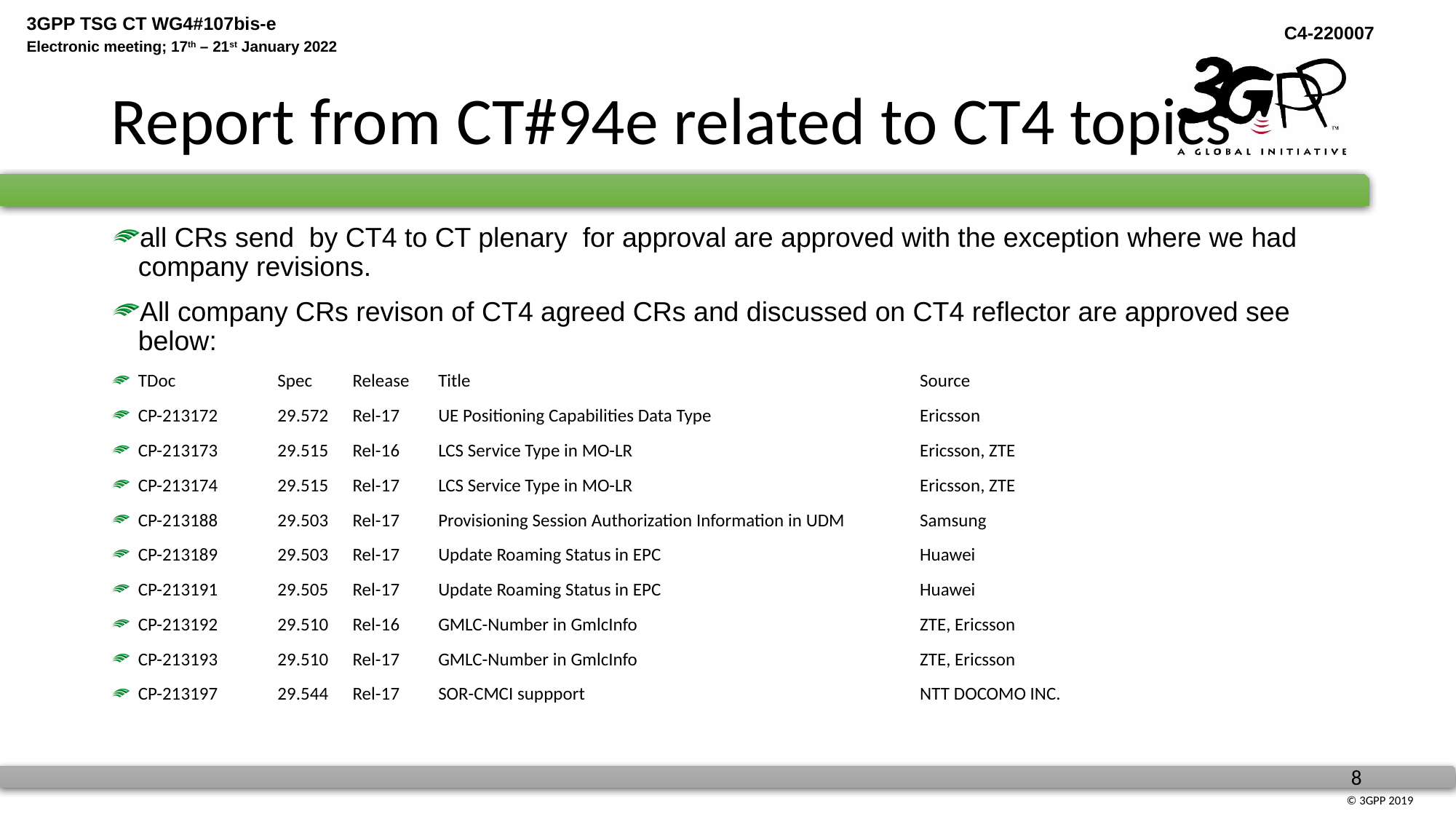

# Report from CT#94e related to CT4 topics
all CRs send  by CT4 to CT plenary  for approval are approved with the exception where we had company revisions.
All company CRs revison of CT4 agreed CRs and discussed on CT4 reflector are approved see below:
TDoc	Spec	Release	Title	Source
CP-213172	29.572	Rel-17	UE Positioning Capabilities Data Type	Ericsson
CP-213173	29.515	Rel-16	LCS Service Type in MO-LR	Ericsson, ZTE
CP-213174	29.515	Rel-17	LCS Service Type in MO-LR	Ericsson, ZTE
CP-213188	29.503	Rel-17	Provisioning Session Authorization Information in UDM	Samsung
CP-213189	29.503	Rel-17	Update Roaming Status in EPC	Huawei
CP-213191	29.505	Rel-17	Update Roaming Status in EPC	Huawei
CP-213192	29.510	Rel-16	GMLC-Number in GmlcInfo	ZTE, Ericsson
CP-213193	29.510	Rel-17	GMLC-Number in GmlcInfo	ZTE, Ericsson
CP-213197	29.544	Rel-17	SOR-CMCI suppport	NTT DOCOMO INC.